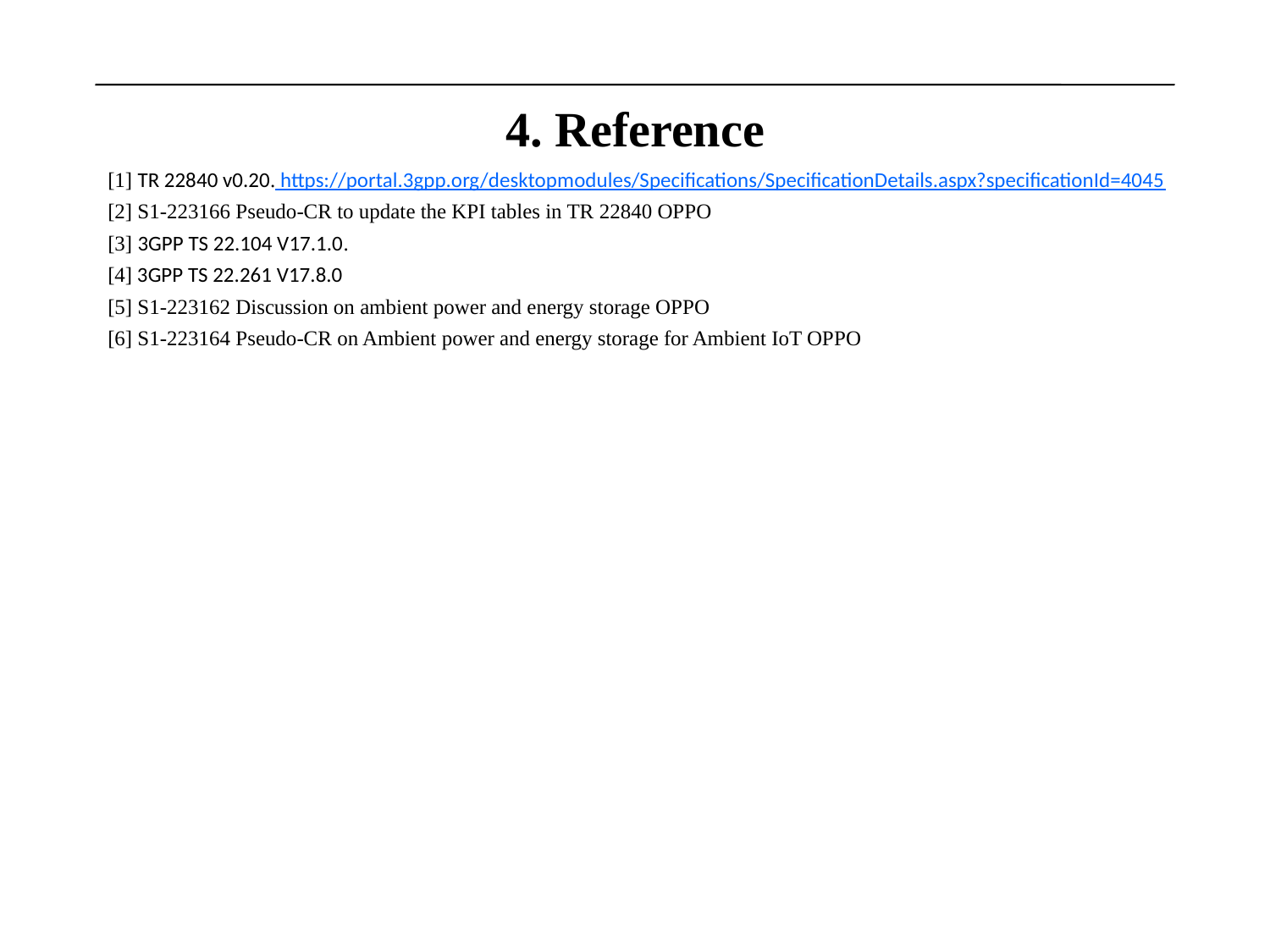

# 4. Reference
[1] TR 22840 v0.20. https://portal.3gpp.org/desktopmodules/Specifications/SpecificationDetails.aspx?specificationId=4045
[2] S1-223166 Pseudo-CR to update the KPI tables in TR 22840 OPPO
[3] 3GPP TS 22.104 V17.1.0.
[4] 3GPP TS 22.261 V17.8.0
[5] S1-223162 Discussion on ambient power and energy storage OPPO
[6] S1-223164 Pseudo-CR on Ambient power and energy storage for Ambient IoT OPPO